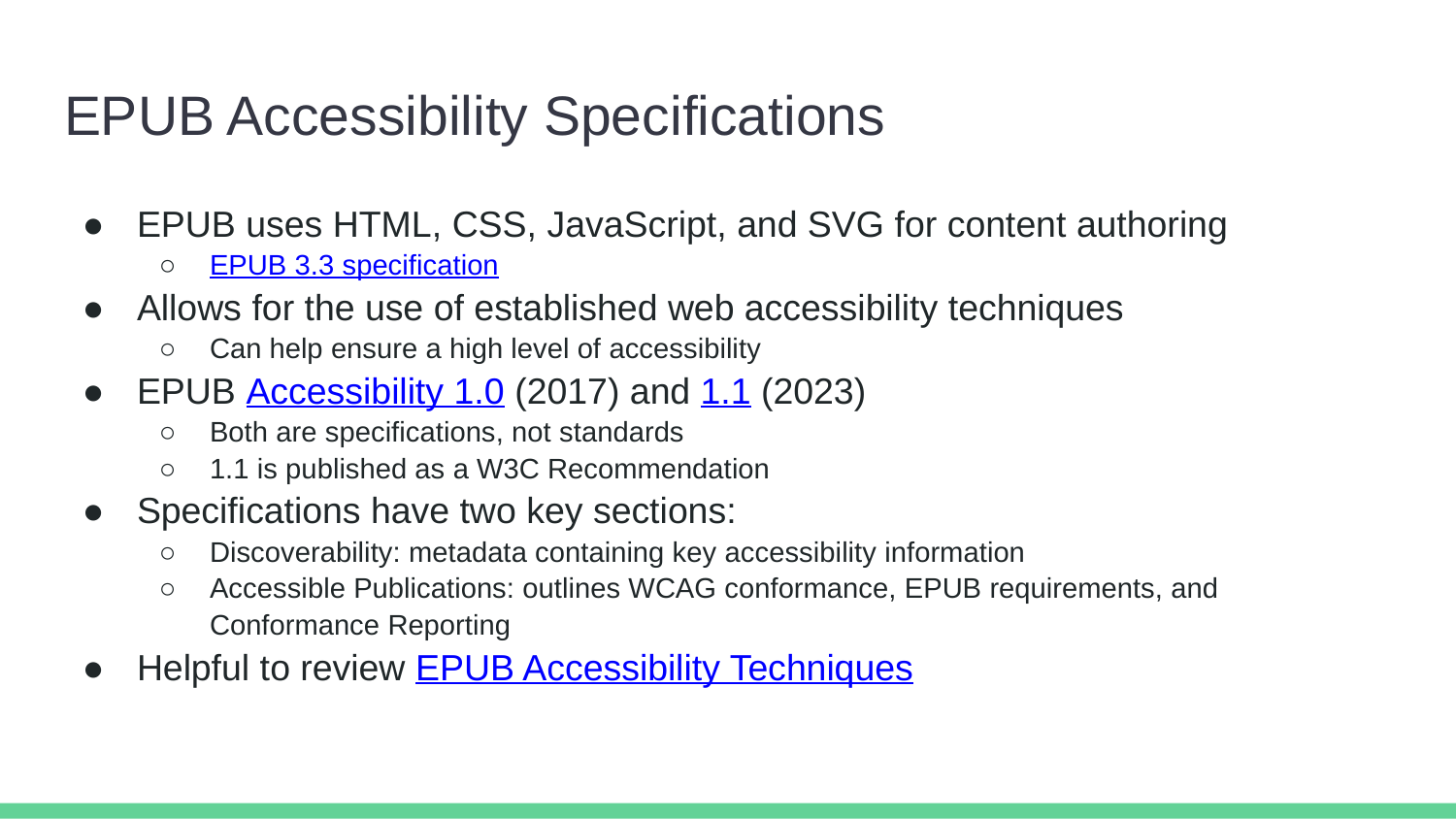

# EPUB Accessibility Specifications
EPUB uses HTML, CSS, JavaScript, and SVG for content authoring
EPUB 3.3 specification
Allows for the use of established web accessibility techniques
Can help ensure a high level of accessibility
EPUB Accessibility 1.0 (2017) and 1.1 (2023)
Both are specifications, not standards
1.1 is published as a W3C Recommendation
Specifications have two key sections:
Discoverability: metadata containing key accessibility information
Accessible Publications: outlines WCAG conformance, EPUB requirements, and Conformance Reporting
Helpful to review EPUB Accessibility Techniques